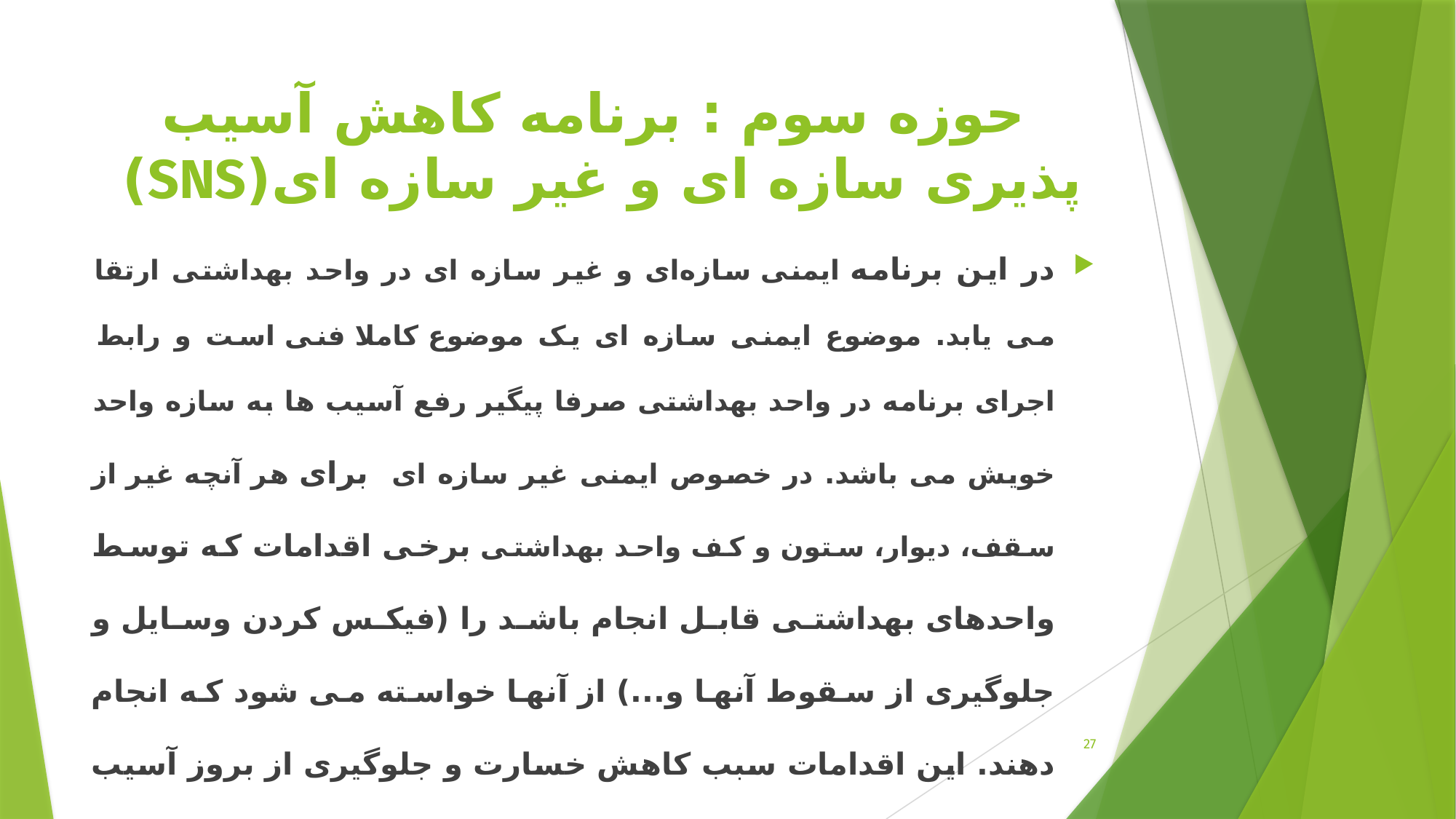

# حوزه سوم : برنامه کاهش آسیب پذیری سازه ای و غیر سازه ای(SNS)
در این برنامه ایمنی سازه‌ای و غیر سازه ای در واحد بهداشتی ارتقا می یابد. موضوع ایمنی سازه ای یک موضوع کاملا فنی است و رابط اجرای برنامه در واحد بهداشتی صرفا پیگیر رفع آسیب ها به سازه واحد خویش می باشد. در خصوص ایمنی غیر سازه ای  برای هر آنچه غیر از سقف،‌ دیوار، ستون و کف واحد بهداشتی برخی اقدامات که توسط واحدهای بهداشتی قابل انجام باشد را (فیکس کردن وسایل و جلوگیری از سقوط آنها و...) از آنها خواسته می شود که انجام دهند. این اقدامات سبب کاهش خسارت و جلوگیری از بروز آسیب در افراد شود.

27